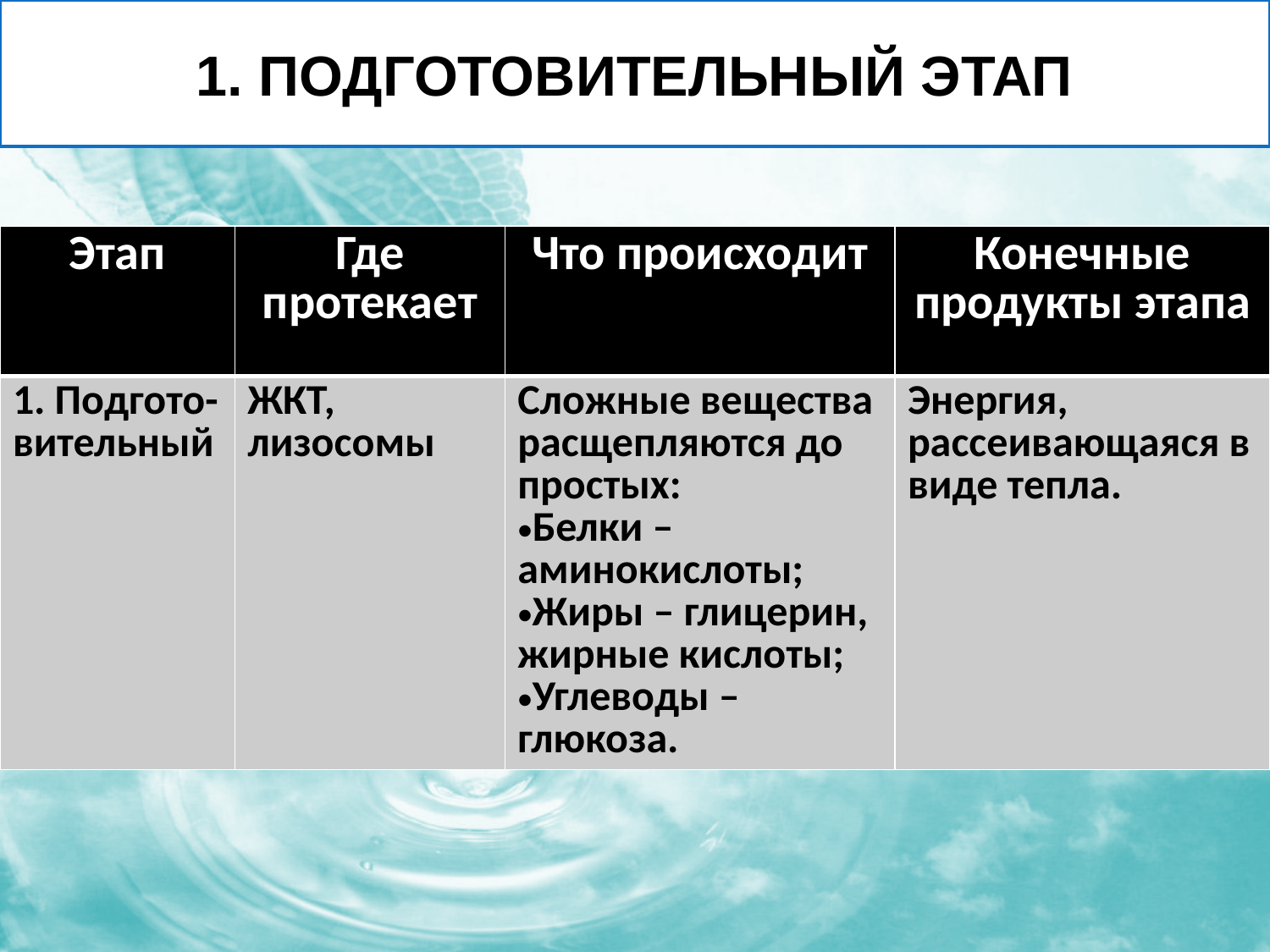

# 1. Подготовительный этап
| Этап | Где протекает | Что происходит | Конечные продукты этапа |
| --- | --- | --- | --- |
| 1. Подгото- вительный | ЖКТ, лизосомы | Сложные вещества расщепляются до простых: Белки – аминокислоты; Жиры – глицерин, жирные кислоты; Углеводы – глюкоза. | Энергия, рассеивающаяся в виде тепла. |